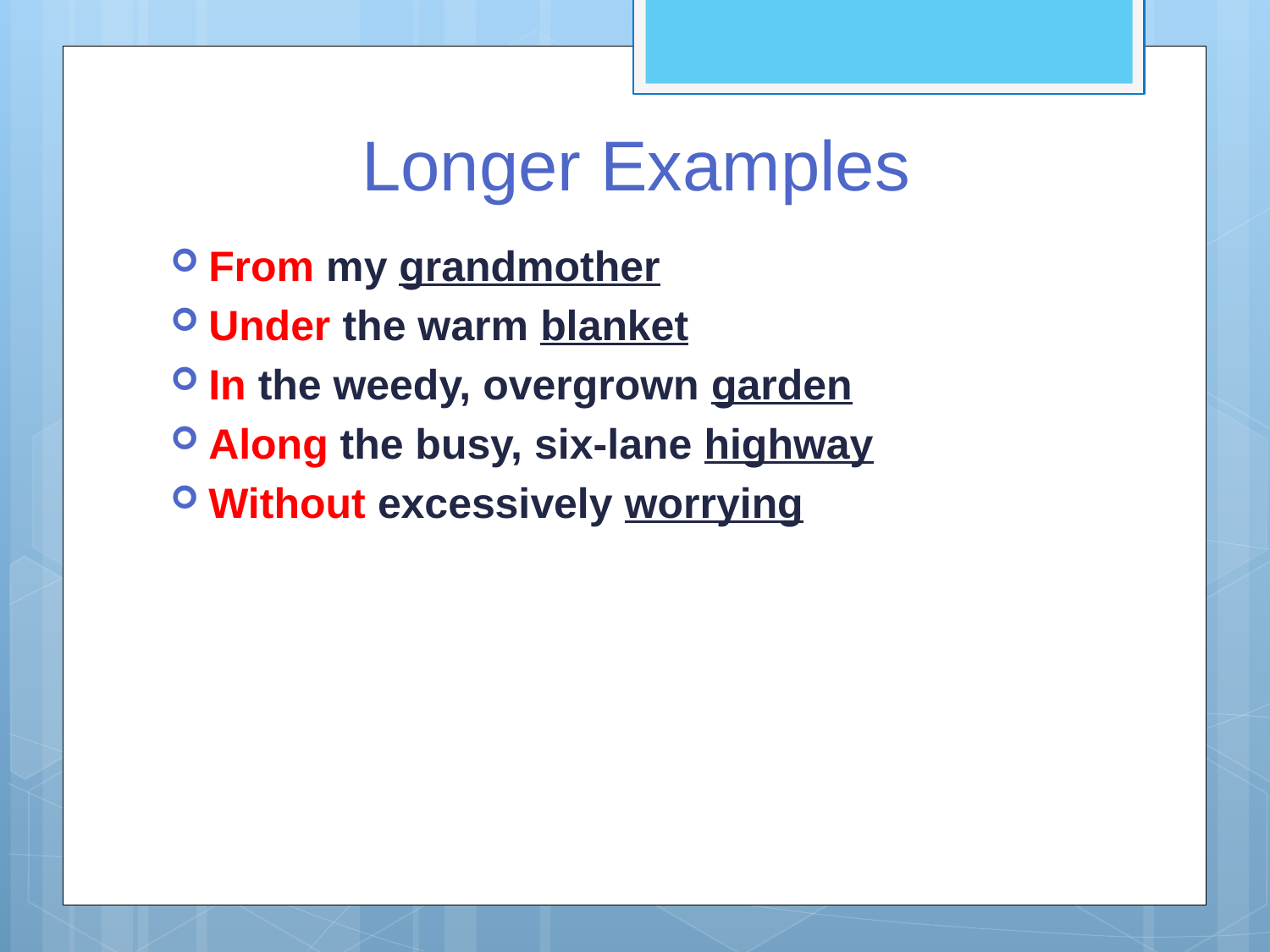

# Longer Examples
From my grandmother
Under the warm blanket
In the weedy, overgrown garden
Along the busy, six-lane highway
Without excessively worrying